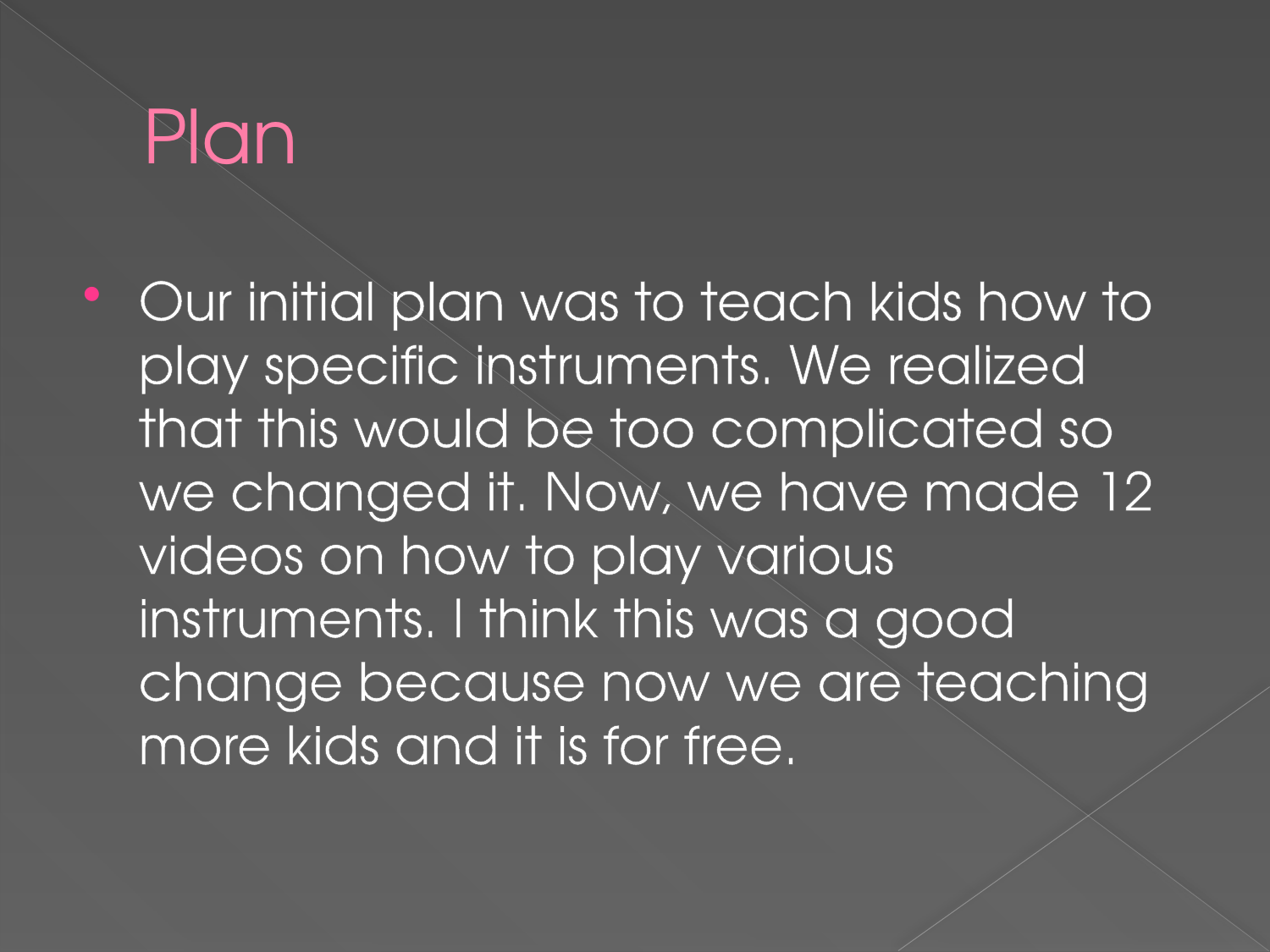

# Plan
Our initial plan was to teach kids how to play specific instruments. We realized that this would be too complicated so we changed it. Now, we have made 12 videos on how to play various instruments. I think this was a good change because now we are teaching more kids and it is for free.